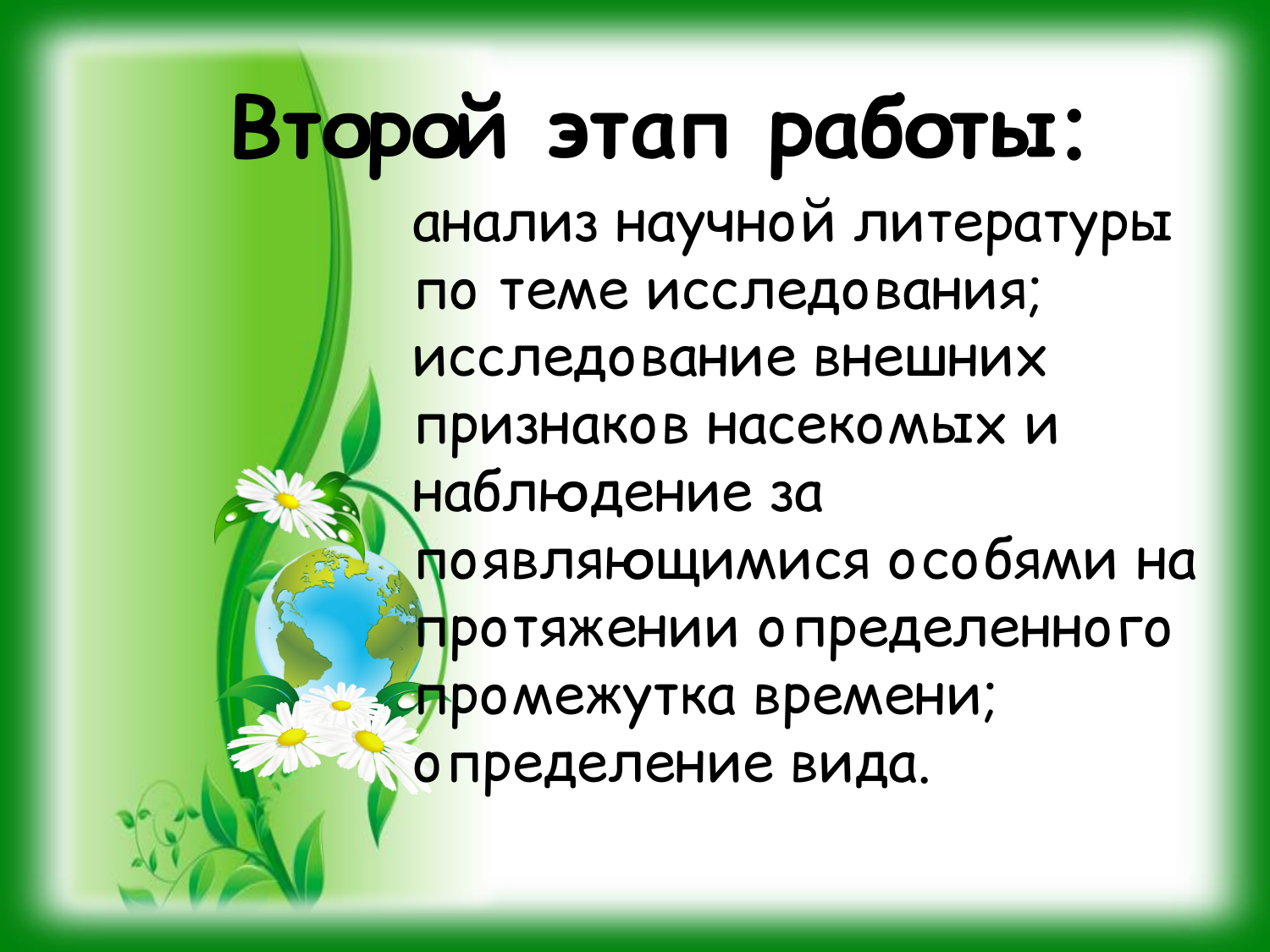

Второй этап работы:

анализ научной литературы по теме исследования; исследование внешних признаков насекомых и наблюдение за появляющимися особями на протяжении определенного промежутка времени; определение вида.